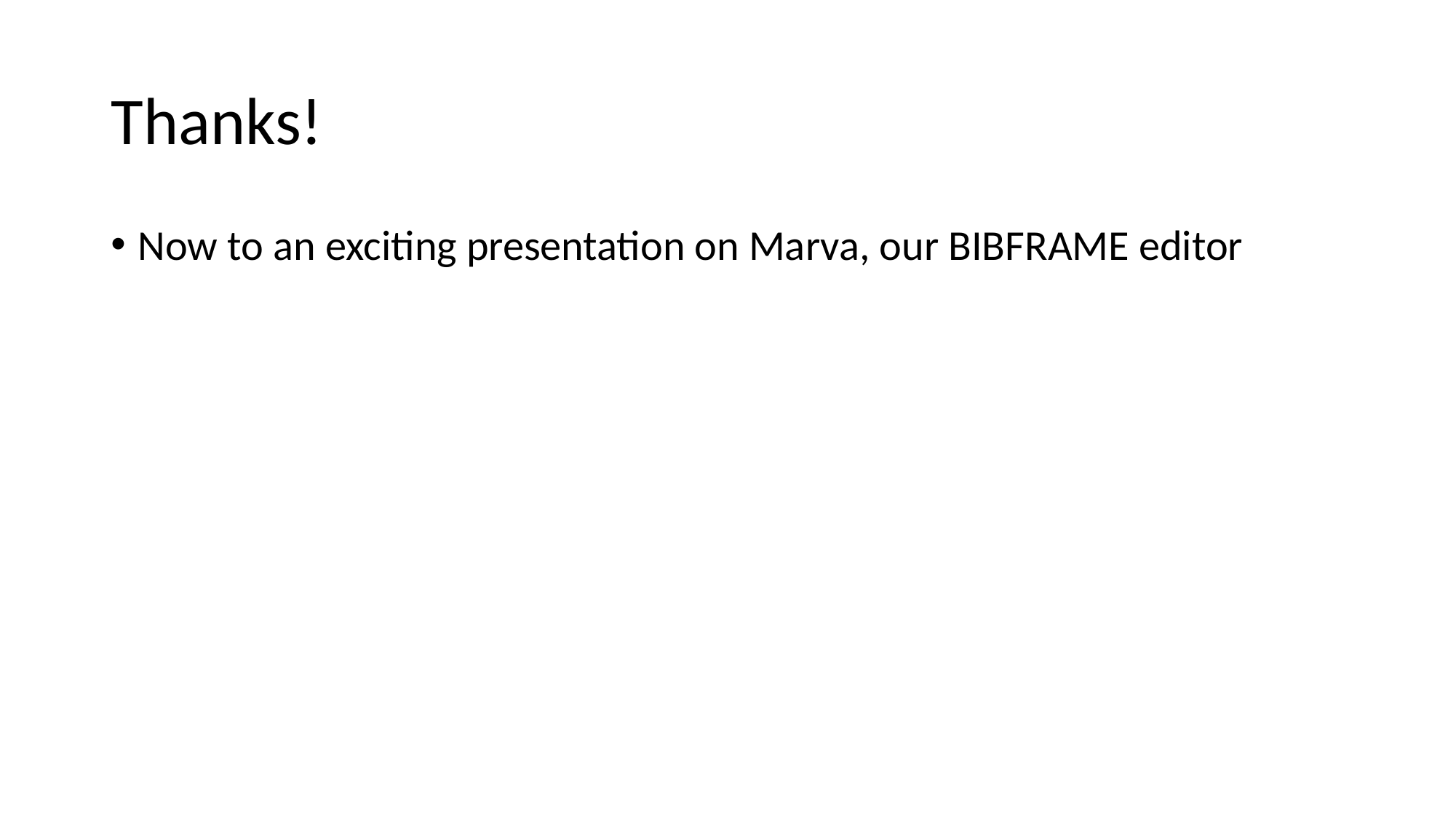

# Thanks!
Now to an exciting presentation on Marva, our BIBFRAME editor